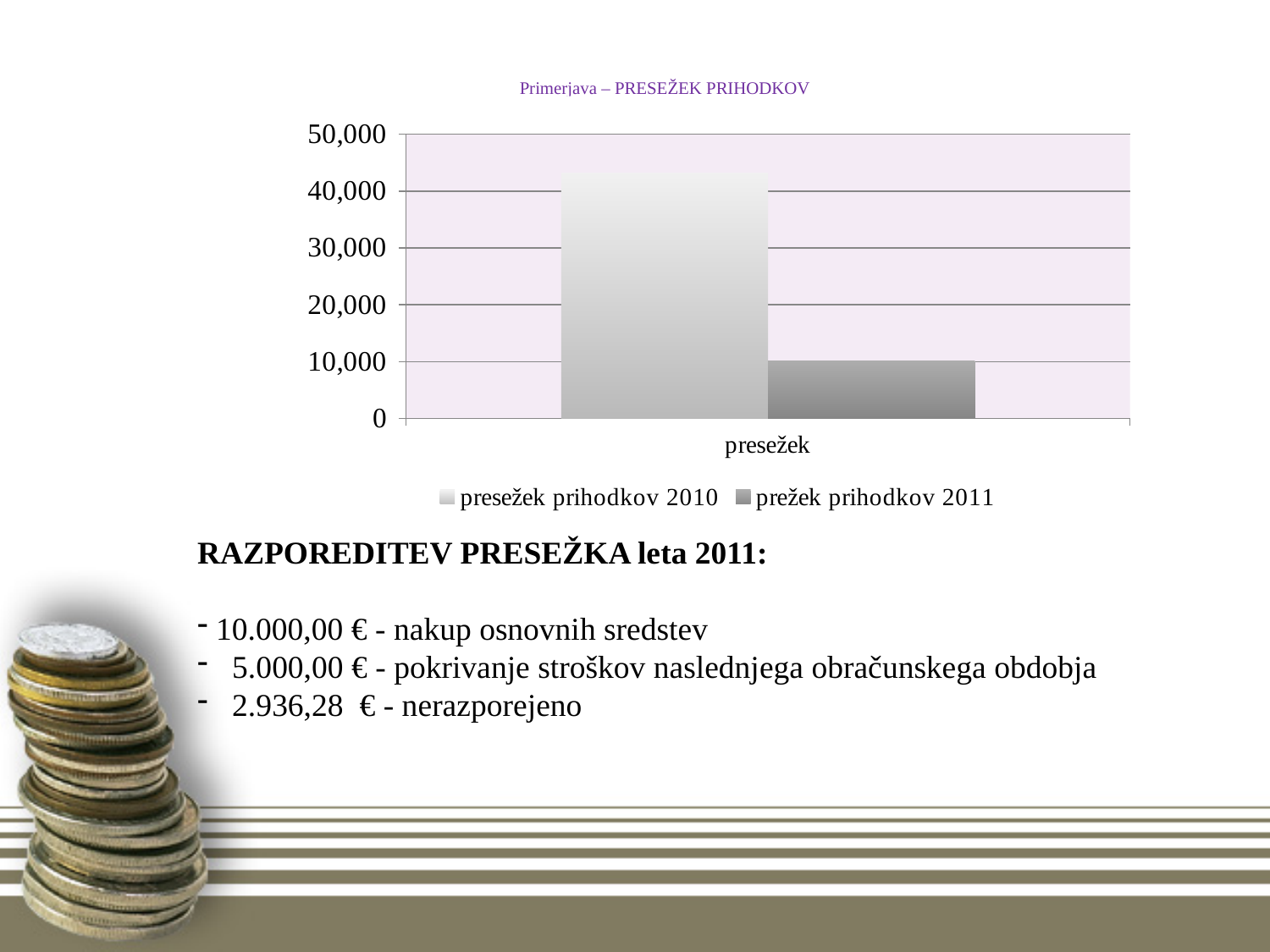

# Primerjava – PRESEŽEK PRIHODKOV

### Chart

| Category | presežek prihodkov 2010 | prežek prihodkov 2011 |
|---|---|---|
| presežek | 43122.61 | 10123.21 |
RAZPOREDITEV PRESEŽKA leta 2011:

 10.000,00 € - nakup osnovnih sredstev
   5.000,00 € - pokrivanje stroškov naslednjega obračunskega obdobja
   2.936,28  € - nerazporejeno